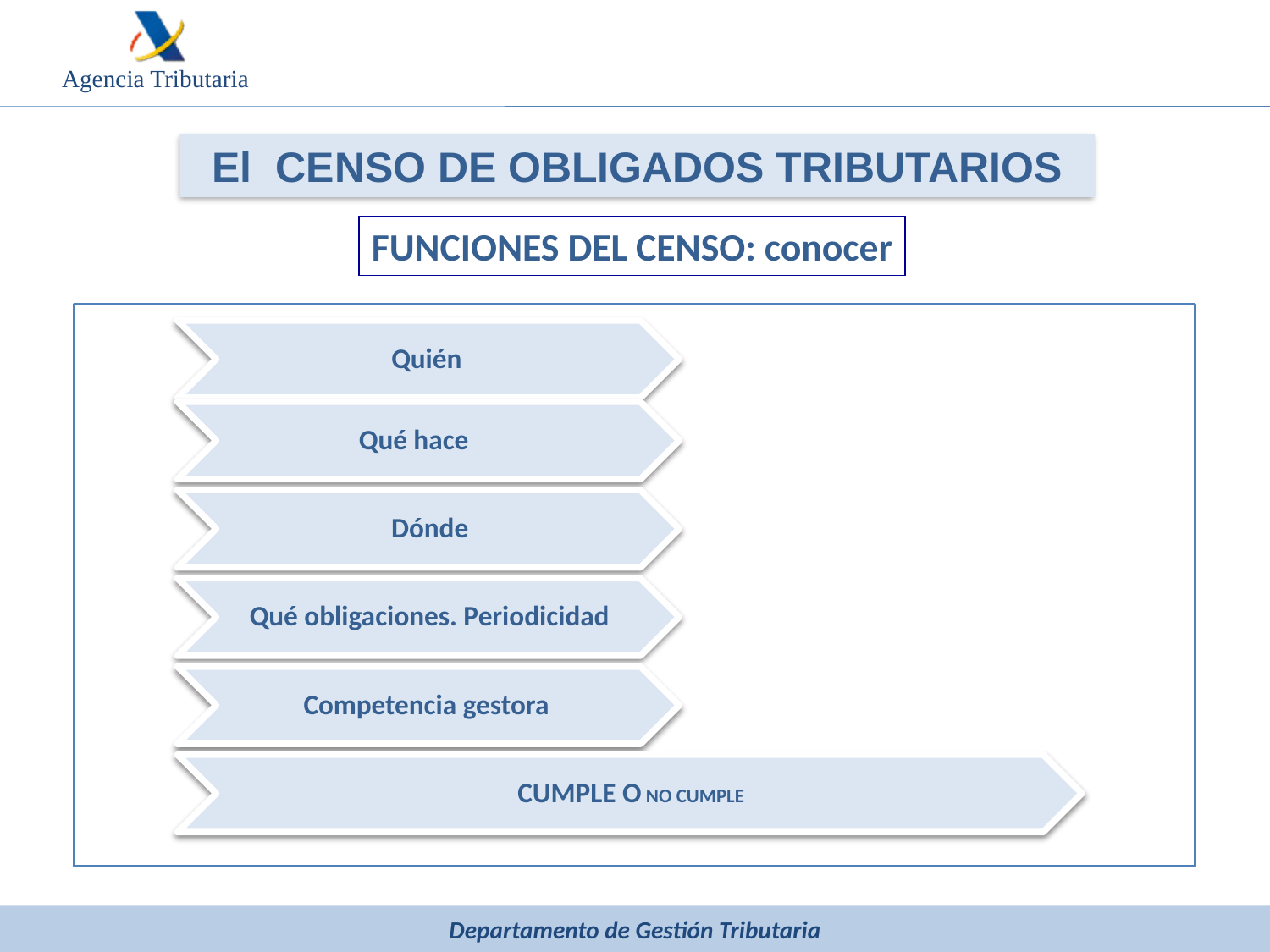

El  CENSO DE OBLIGADOS TRIBUTARIOS
FUNCIONES DEL CENSO: conocer

Quién
Qué hace
Dónde
Qué obligaciones. Periodicidad
Competencia gestora
CUMPLE O NO CUMPLE